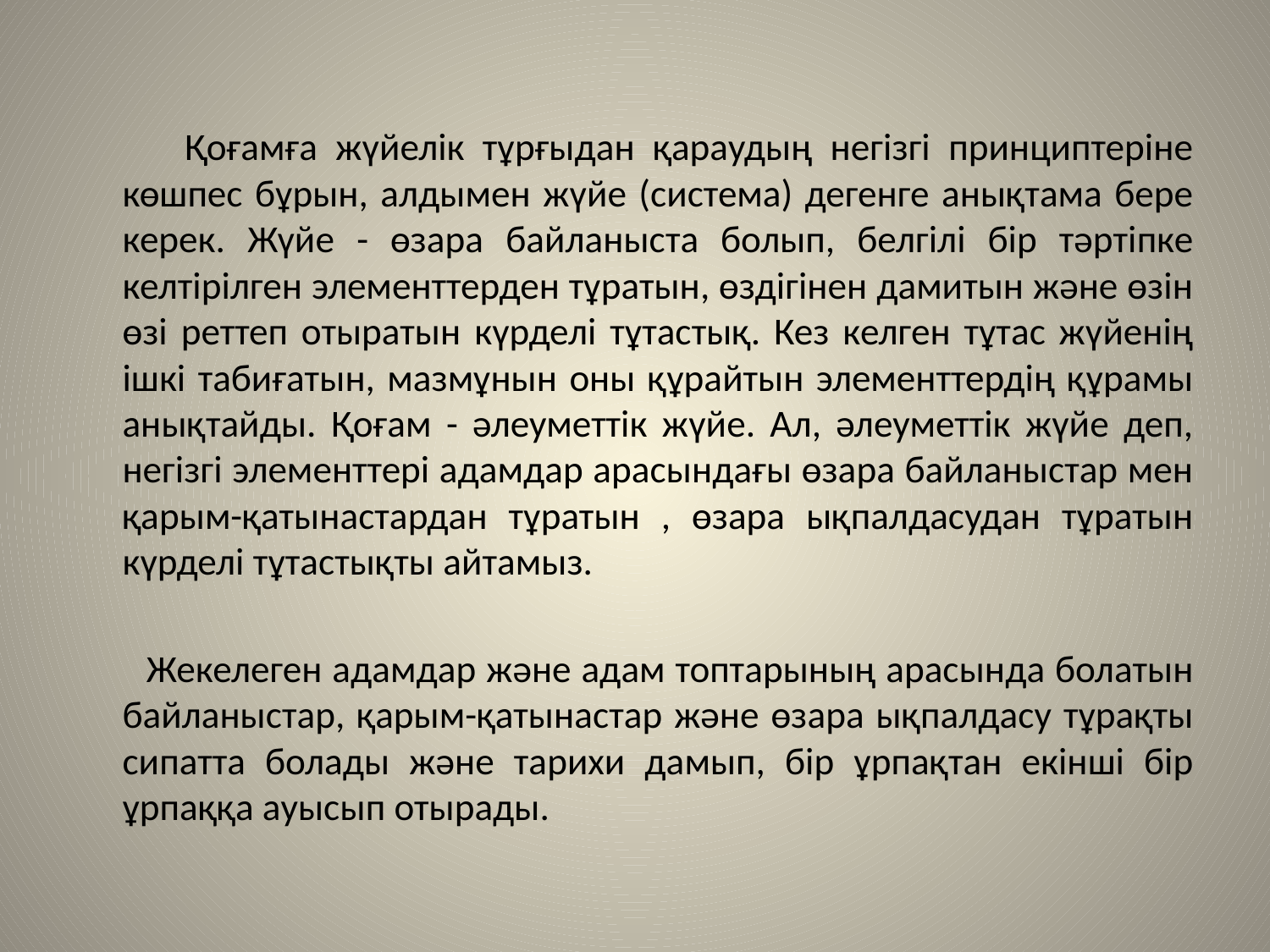

Қоғамға жүйелік тұрғыдан қараудың негізгі принциптеріне көшпес бұрын, алдымен жүйе (система) дегенге анықтама бере керек. Жүйе - өзара байланыста болып, белгілі бір тәртіпке келтірілген элементтерден тұратын, өздігінен дамитын және өзін өзі реттеп отыратын күрделі тұтастық. Кез келген тұтас жүйенің ішкі табиғатын, мазмұнын оны құрайтын элементтердің құрамы анықтайды. Қоғам - әлеуметтік жүйе. Ал, әлеуметтік жүйе деп, негізгі элементтері адамдар арасындағы өзара байланыстар мен қарым-қатынастардан тұратын , өзара ықпалдасудан тұратын күрделі тұтастықты айтамыз.

       Жекелеген адамдар және адам топтарының арасында болатын байланыстар, қарым-қатынастар және өзара ықпалдасу тұрақты сипатта болады және тарихи дамып, бір ұрпақтан екінші бір ұрпаққа ауысып отырады.